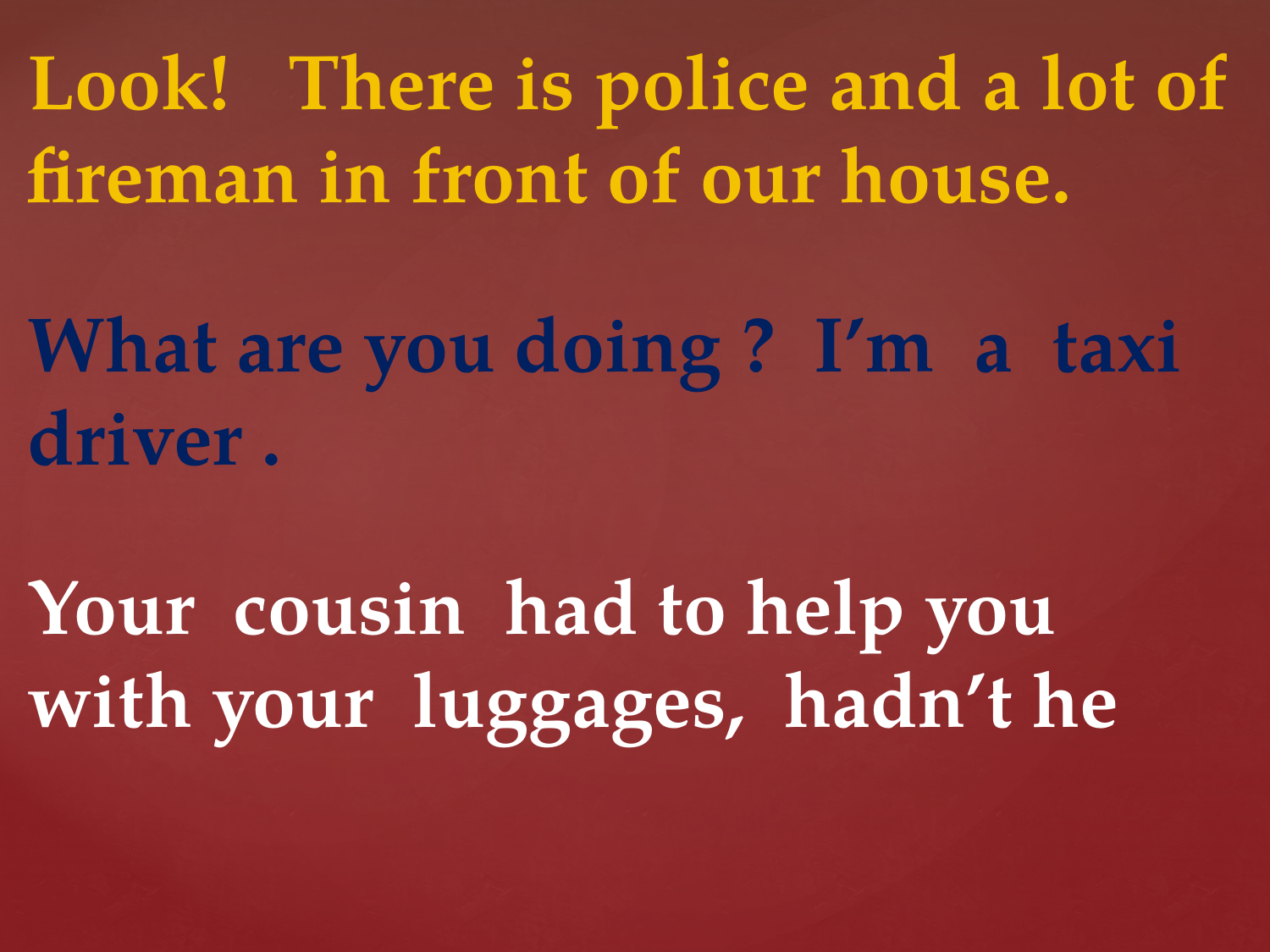

Look!   There is police and a lot of fireman in front of our house.

What are you doing ?  I’m  a  taxi driver .

Your  cousin  had to help you with your  luggages,  hadn’t he